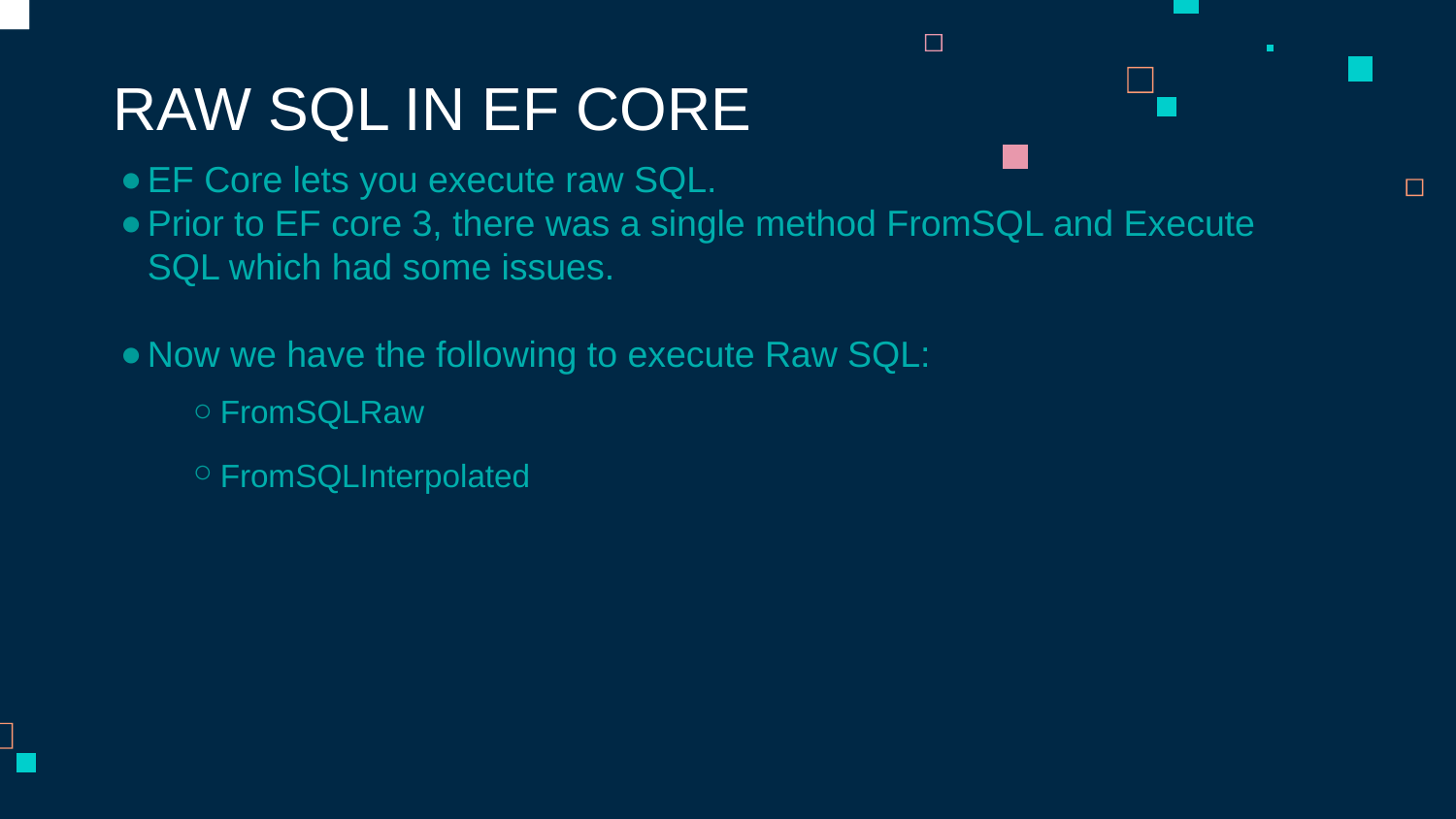

# RAW SQL IN EF CORE
EF Core lets you execute raw SQL.
Prior to EF core 3, there was a single method FromSQL and Execute SQL which had some issues.

Now we have the following to execute Raw SQL:
FromSQLRaw
FromSQLInterpolated